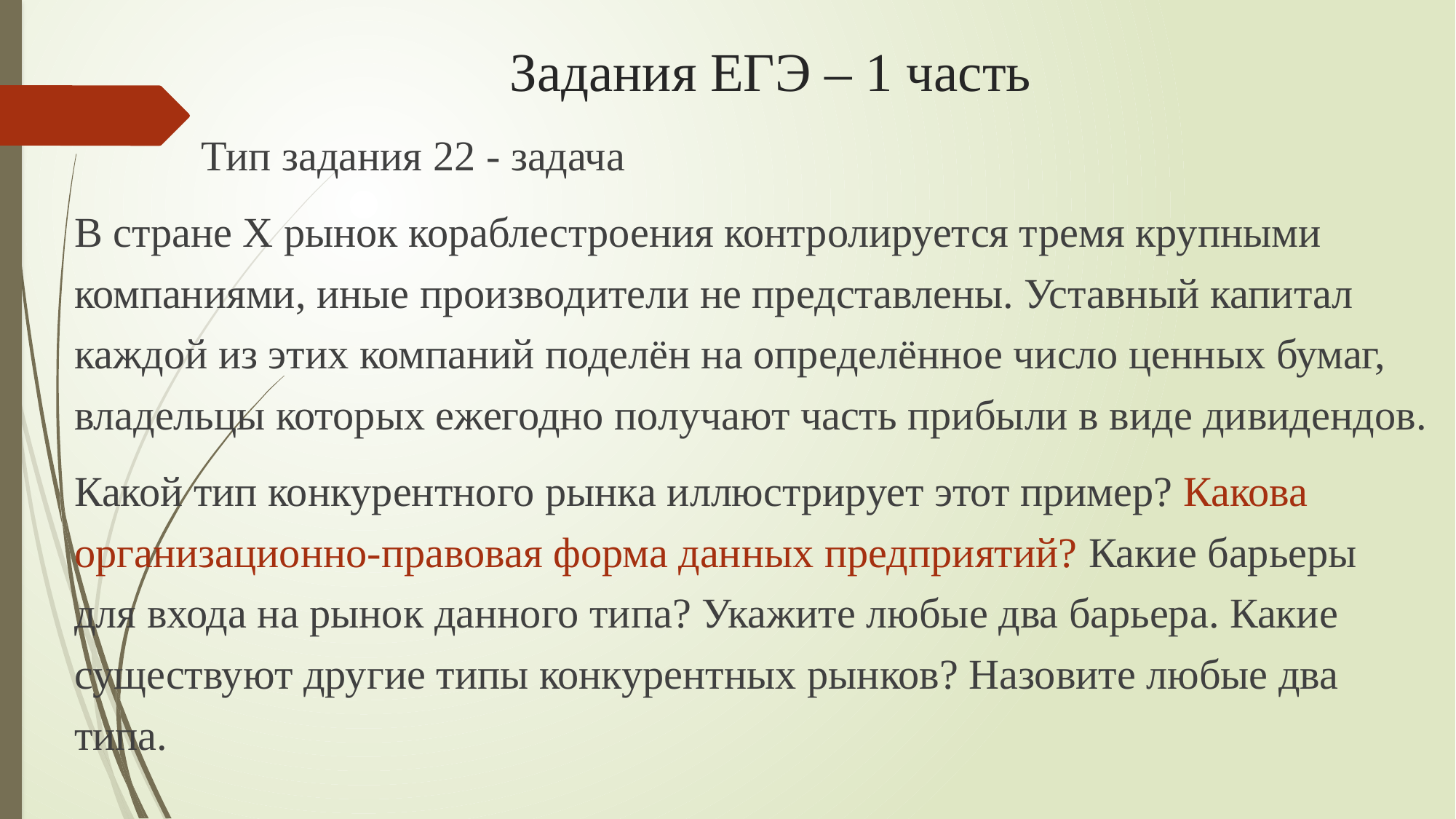

# Задания ЕГЭ – 1 часть
            Тип задания 22 - задача
В стране Х рынок кораблестроения контролируется тремя крупными компаниями, иные производители не представлены. Уставный капитал каждой из этих компаний поделён на определённое число ценных бумаг, владельцы которых ежегодно получают часть прибыли в виде дивидендов.
Какой тип конкурентного рынка иллюстрирует этот пример? Какова организационно-правовая форма данных предприятий? Какие барьеры для входа на рынок данного типа? Укажите любые два барьера. Какие существуют другие типы конкурентных рынков? Назовите любые два типа.